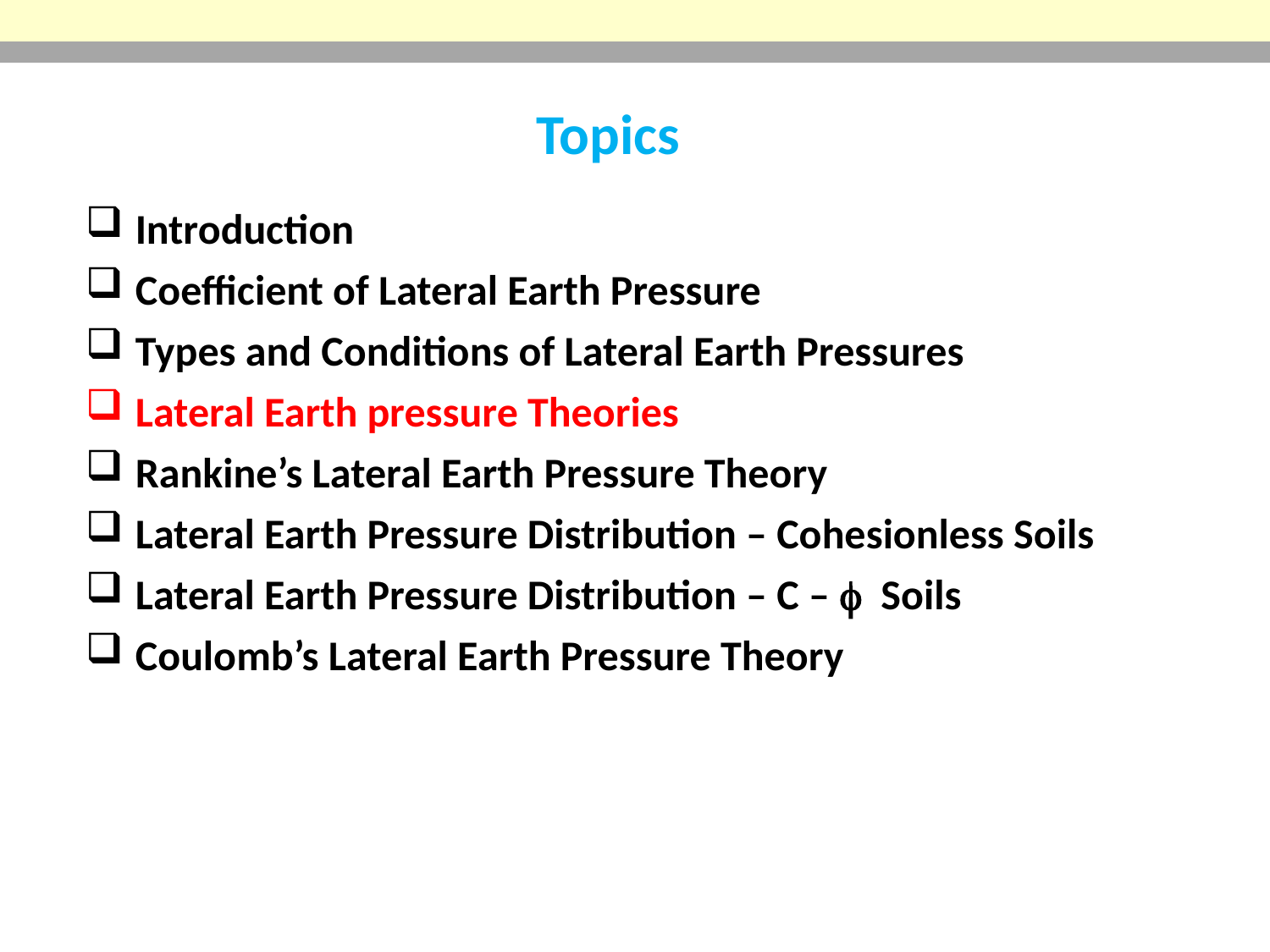

Topics
Introduction
Coefficient of Lateral Earth Pressure
Types and Conditions of Lateral Earth Pressures
Lateral Earth pressure Theories
Rankine’s Lateral Earth Pressure Theory
Lateral Earth Pressure Distribution – Cohesionless Soils
Lateral Earth Pressure Distribution – C – φ  Soils
Coulomb’s Lateral Earth Pressure Theory